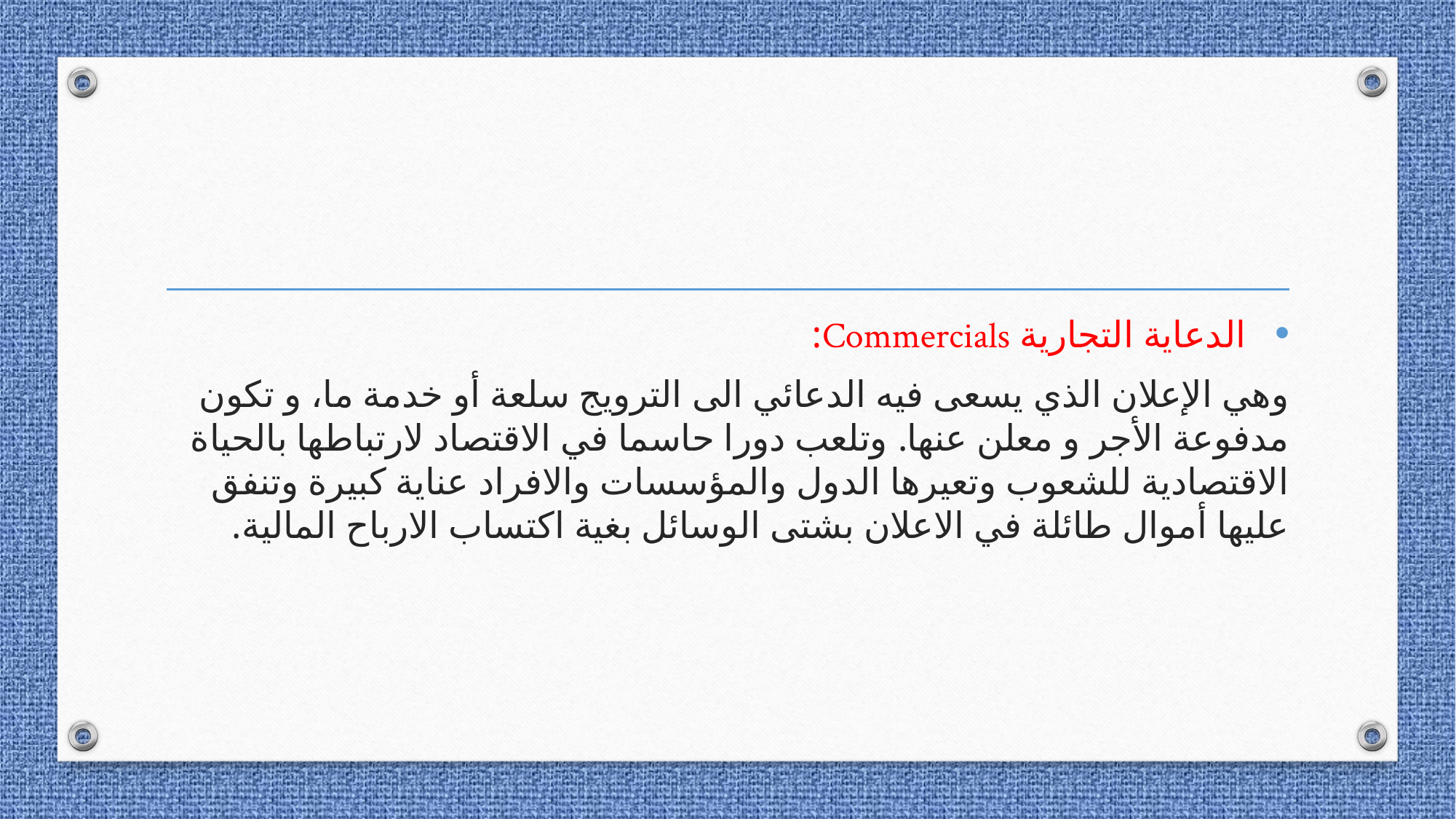

#
 الدعاية التجارية Commercials:
وهي الإعلان الذي يسعى فيه الدعائي الى الترويج سلعة أو خدمة ما، و تكون مدفوعة الأجر و معلن عنها. وتلعب دورا حاسما في الاقتصاد لارتباطها بالحياة الاقتصادية للشعوب وتعيرها الدول والمؤسسات والافراد عناية كبيرة وتنفق عليها أموال طائلة في الاعلان بشتى الوسائل بغية اكتساب الارباح المالية.